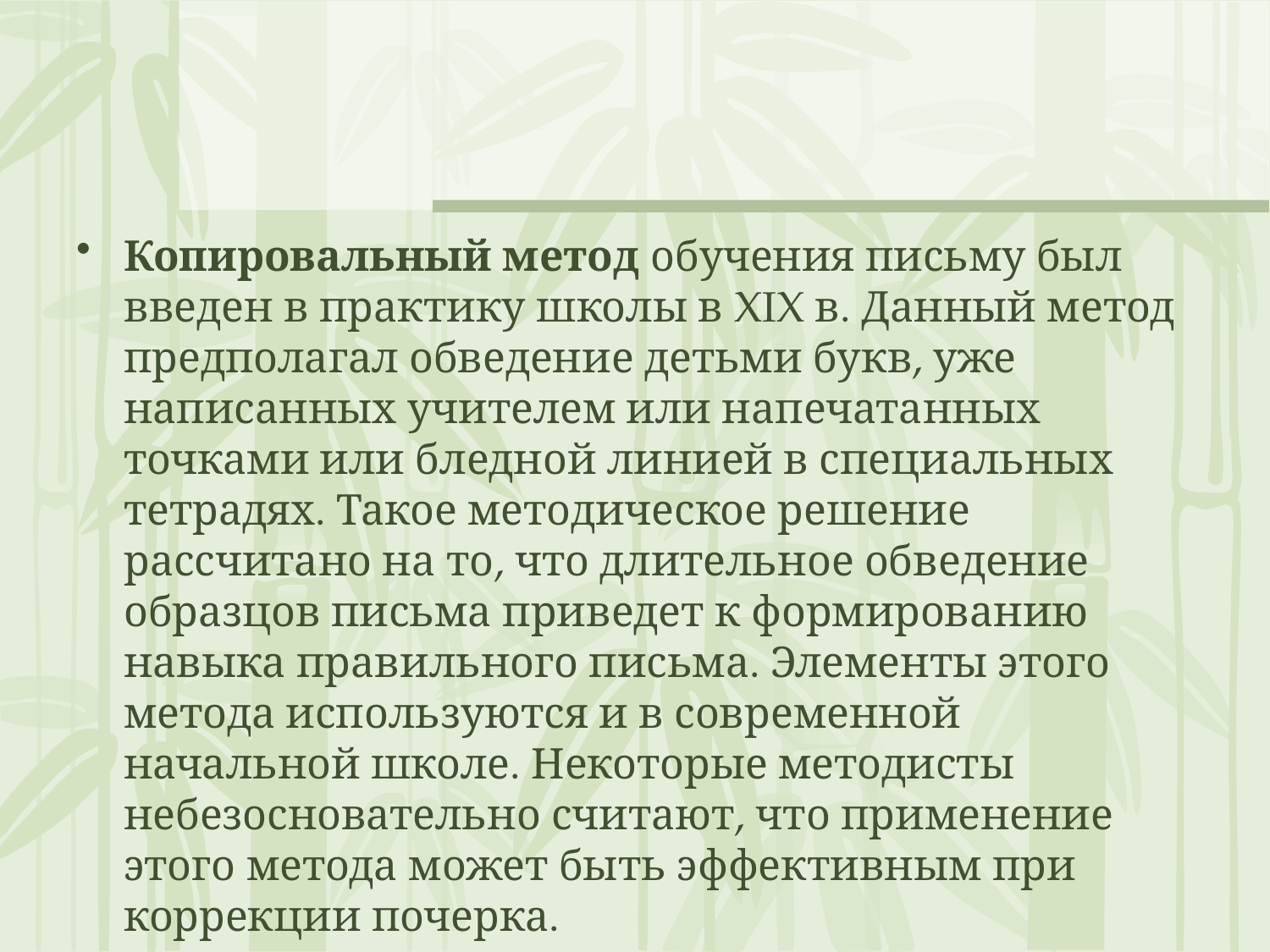

#
Копировальный метод обучения письму был введен в практику школы в XIX в. Данный метод предполагал обведение детьми букв, уже написанных учителем или напечатанных точками или бледной линией в специальных тетрадях. Такое методическое решение рассчитано на то, что длительное обведение образцов письма приведет к формированию навыка правильного письма. Элементы этого метода используются и в современной начальной школе. Некоторые методисты небезосновательно считают, что применение этого метода может быть эффективным при коррекции почерка.